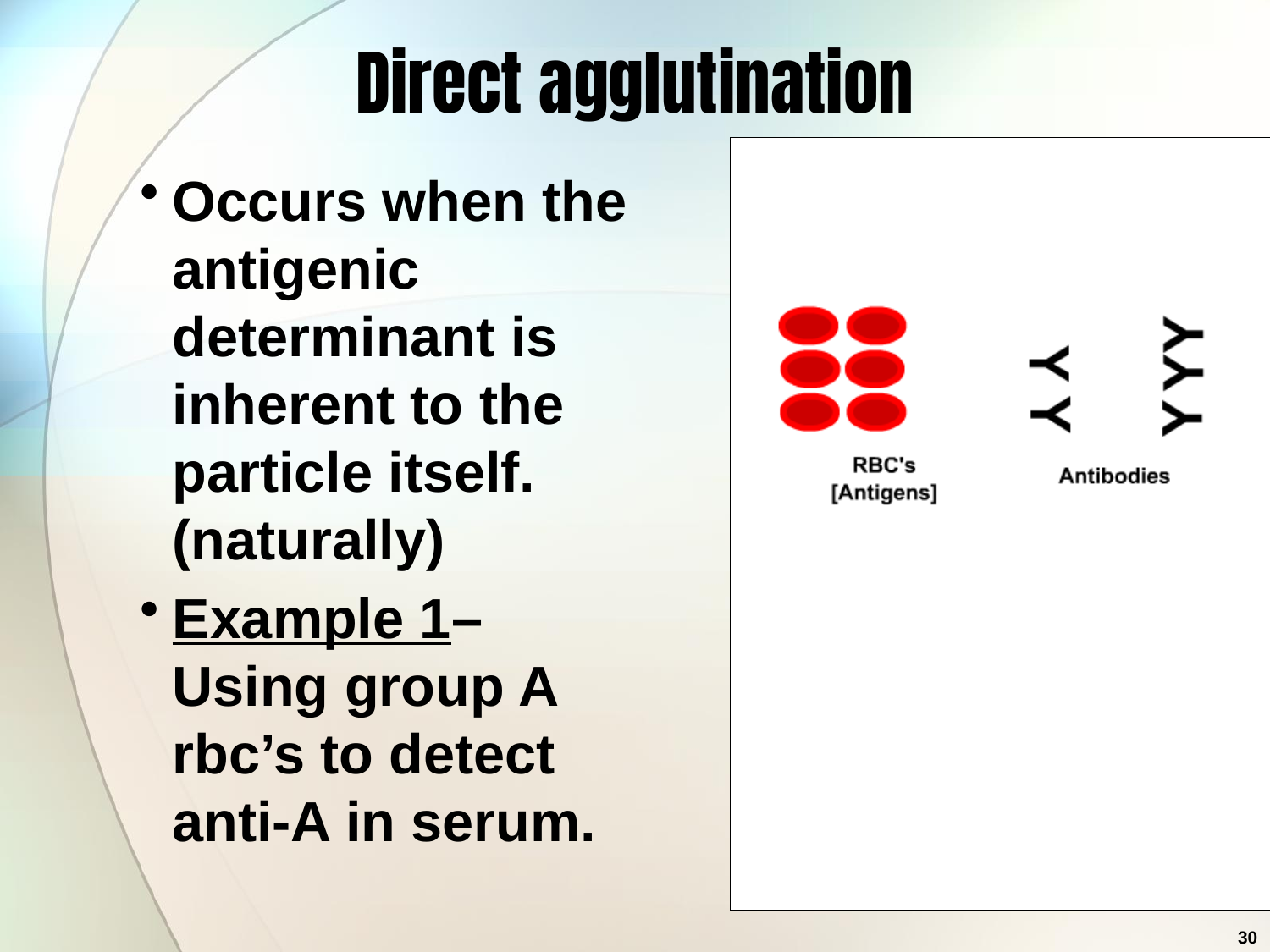

# Direct agglutination
Occurs when the antigenic determinant is inherent to the particle itself. (naturally)
Example 1– Using group A rbc’s to detect anti-A in serum.
30